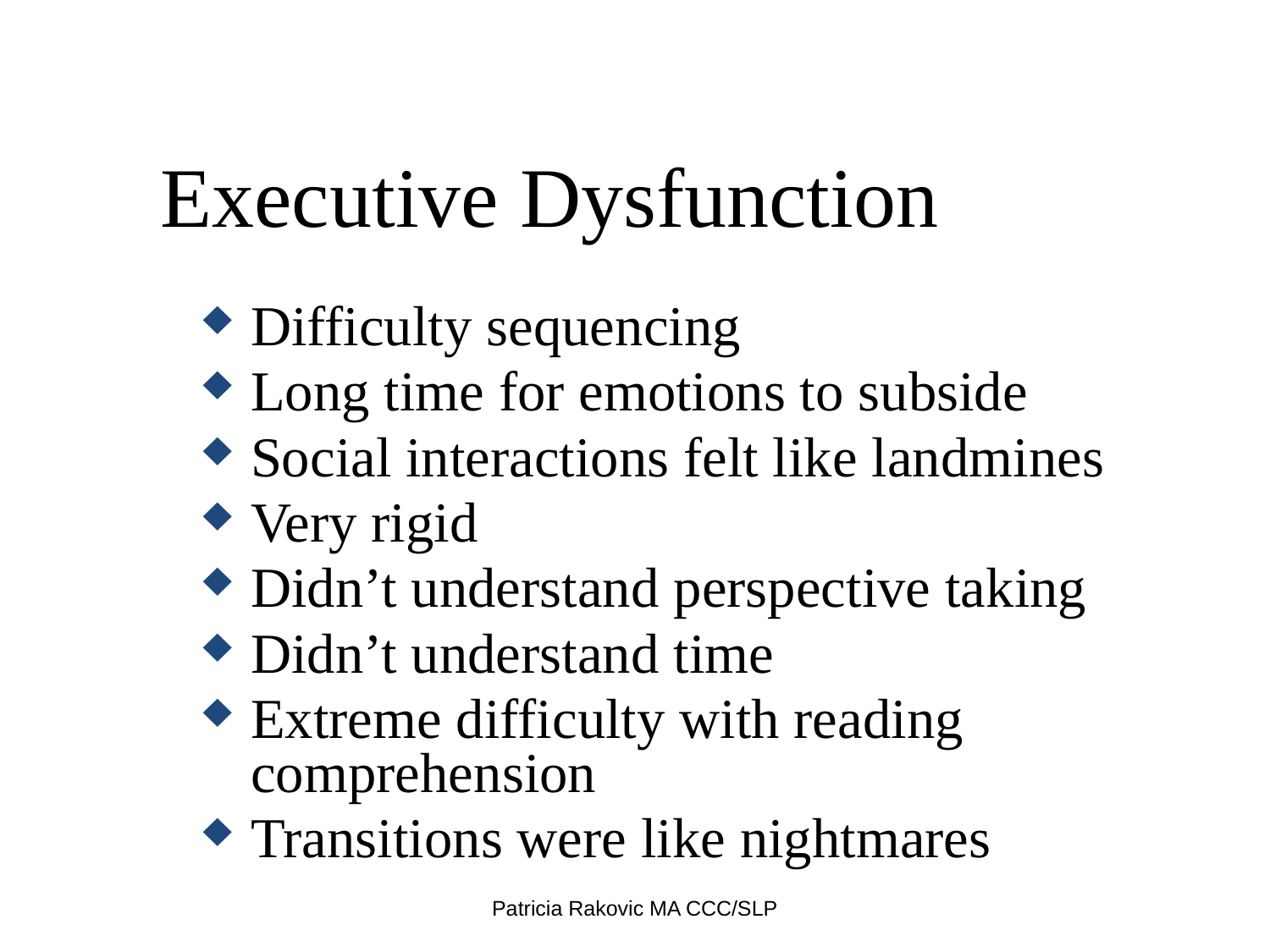

Executive Dysfunction
Difficulty sequencing
Long time for emotions to subside
Social interactions felt like landmines
Very rigid
Didn’t understand perspective taking
Didn’t understand time
Extreme difficulty with reading comprehension
Transitions were like nightmares
Patricia Rakovic MA CCC/SLP